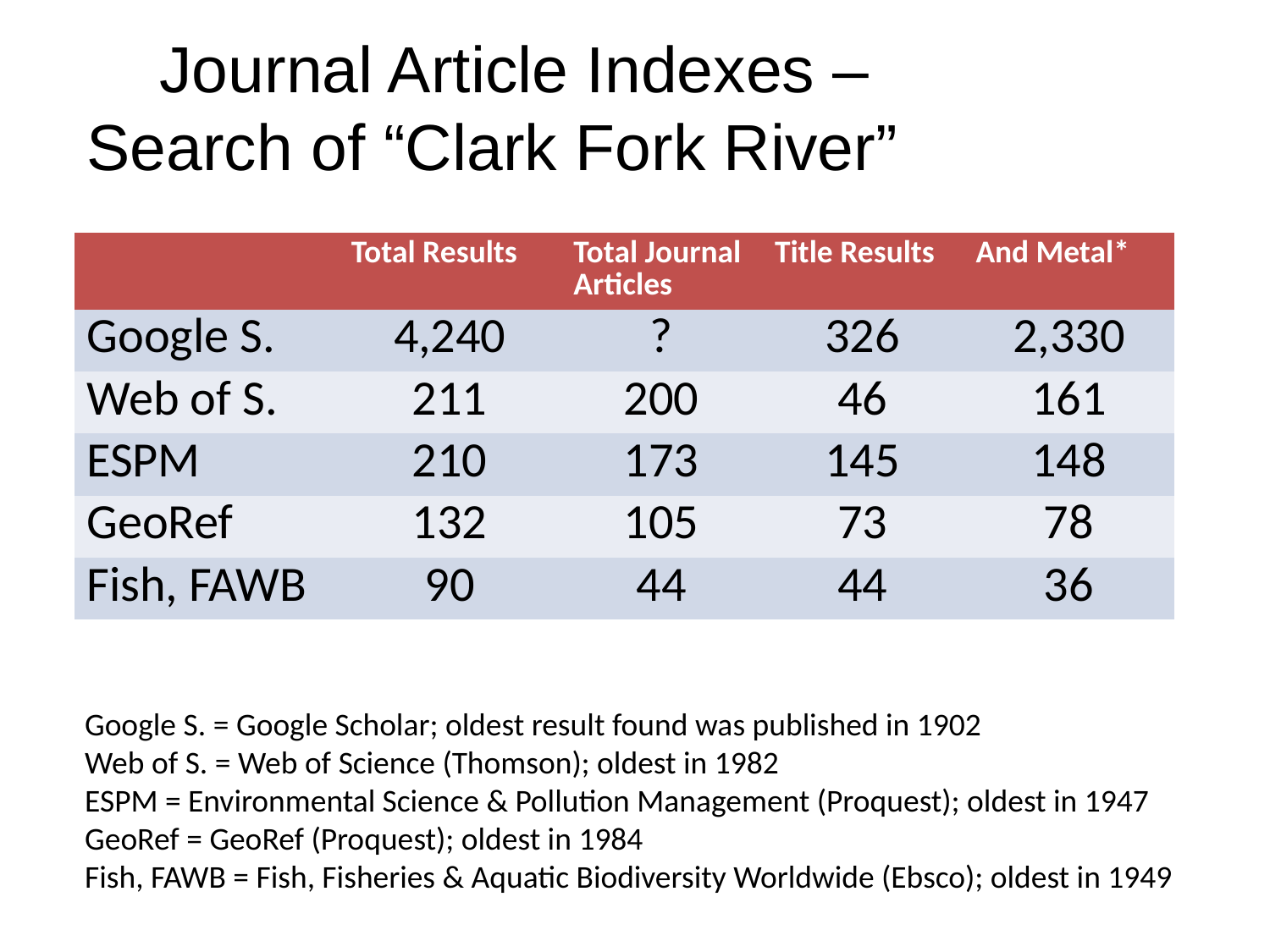

# Journal Article Indexes – Search of “Clark Fork River”
|  | Total Results | Total Journal Articles | Title Results | And Metal\* |
| --- | --- | --- | --- | --- |
| Google S. | 4,240 | ? | 326 | 2,330 |
| Web of S. | 211 | 200 | 46 | 161 |
| ESPM | 210 | 173 | 145 | 148 |
| GeoRef | 132 | 105 | 73 | 78 |
| Fish, FAWB | 90 | 44 | 44 | 36 |
Google S. = Google Scholar; oldest result found was published in 1902
Web of S. = Web of Science (Thomson); oldest in 1982
ESPM = Environmental Science & Pollution Management (Proquest); oldest in 1947
GeoRef = GeoRef (Proquest); oldest in 1984
Fish, FAWB = Fish, Fisheries & Aquatic Biodiversity Worldwide (Ebsco); oldest in 1949